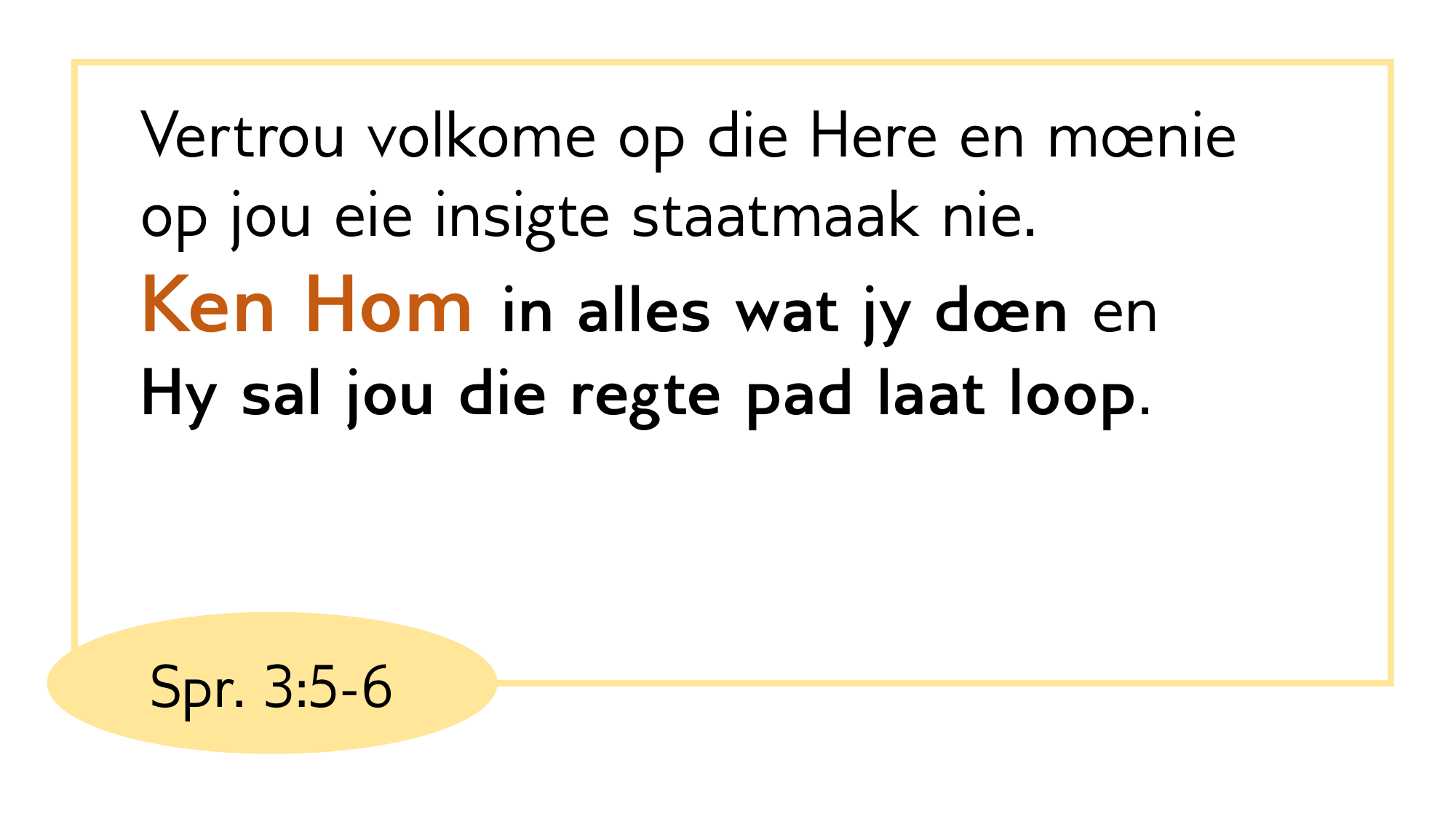

Vertrou volkome op die Here en moenie op jou eie insigte staatmaak nie.
Ken Hom in alles wat jy doen en
Hy sal jou die regte pad laat loop.
Spr. 3:5-6